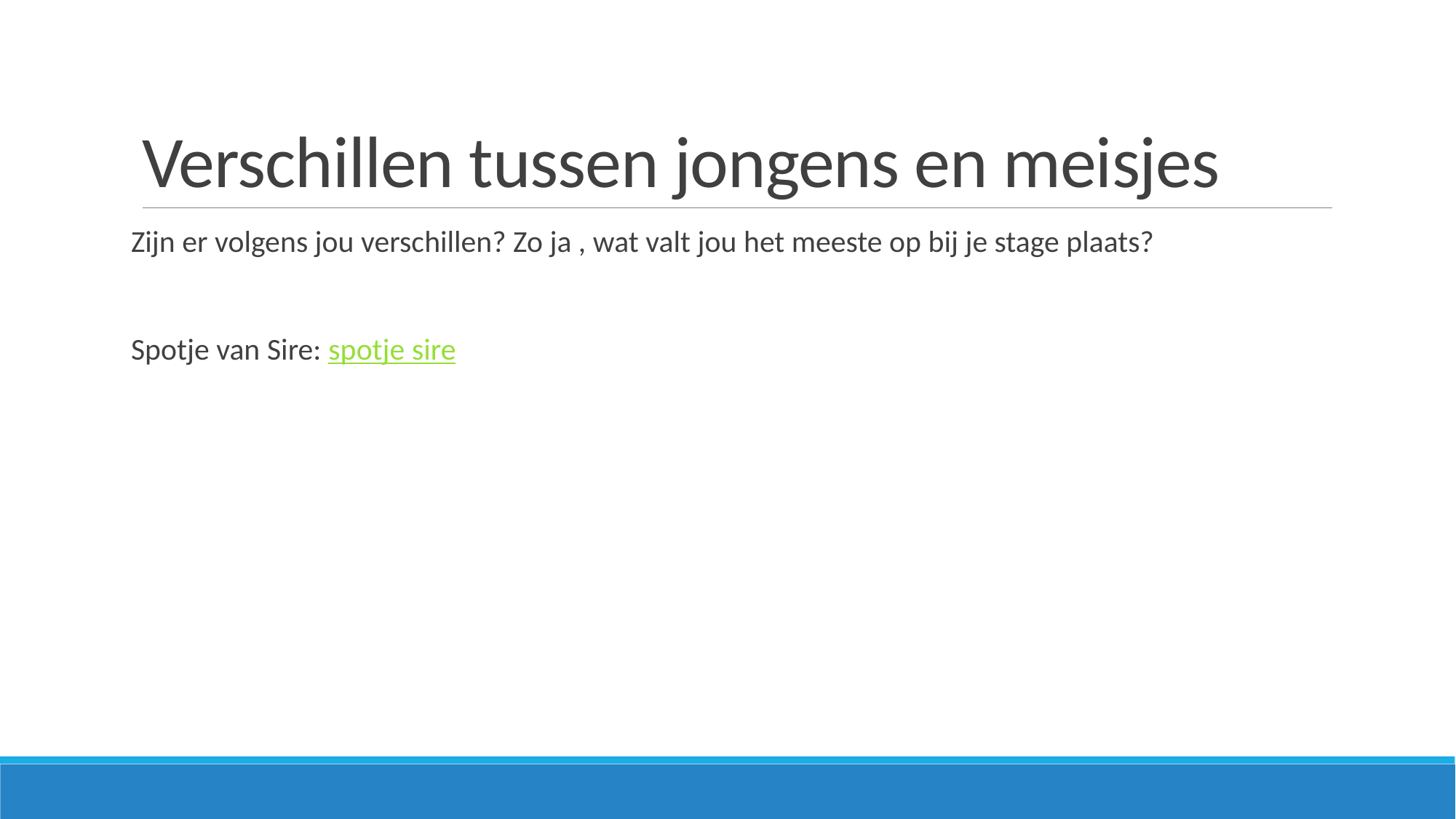

# Verschillen tussen jongens en meisjes
Zijn er volgens jou verschillen? Zo ja , wat valt jou het meeste op bij je stage plaats?

Spotje van Sire: spotje sire